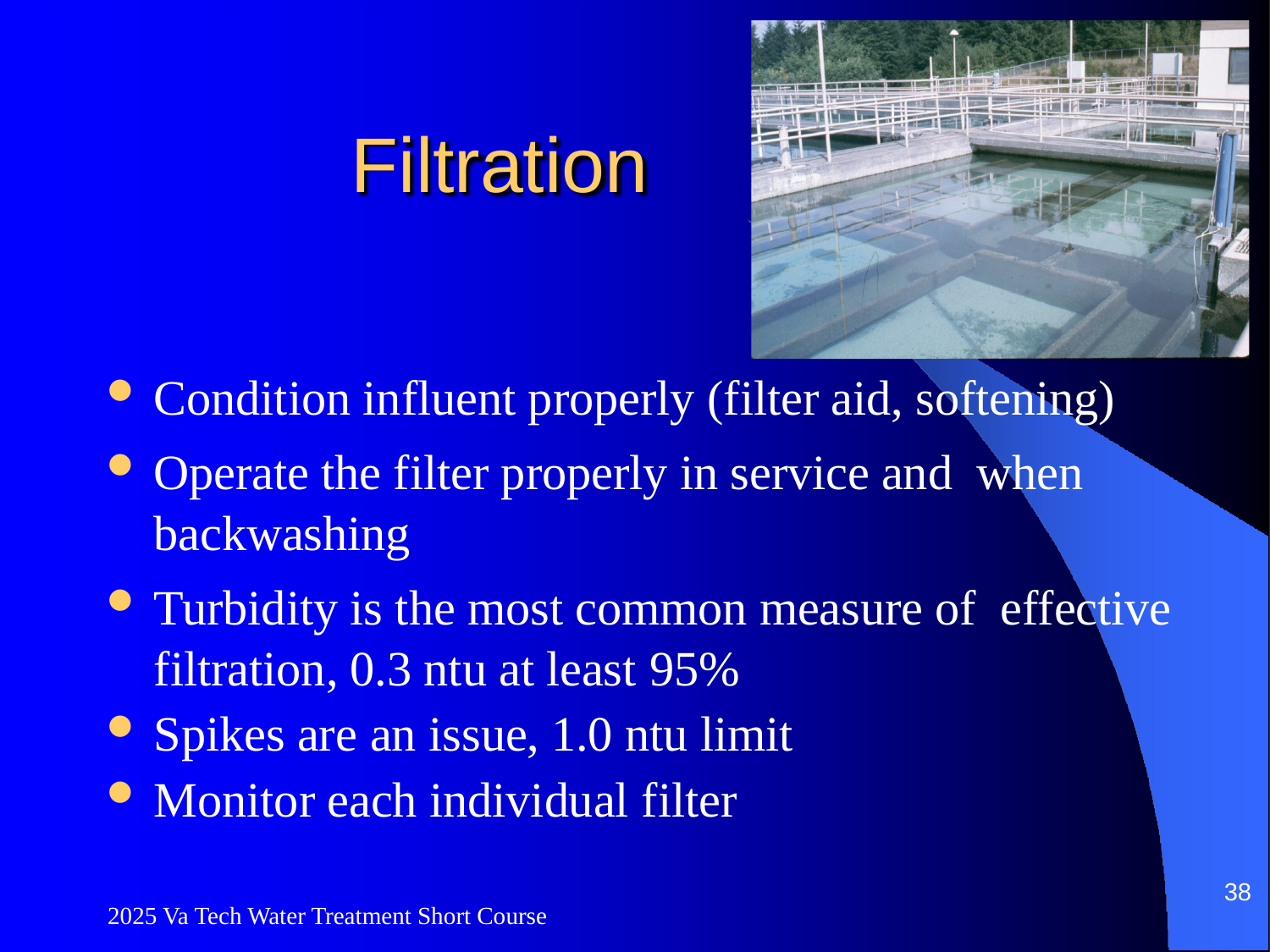

# Filtration
Condition influent properly (filter aid, softening)
Operate the filter properly in service and  when backwashing
Turbidity is the most common measure of  effective filtration, 0.3 ntu at least 95%
Spikes are an issue, 1.0 ntu limit
Monitor each individual filter
38
2025 Va Tech Water Treatment Short Course